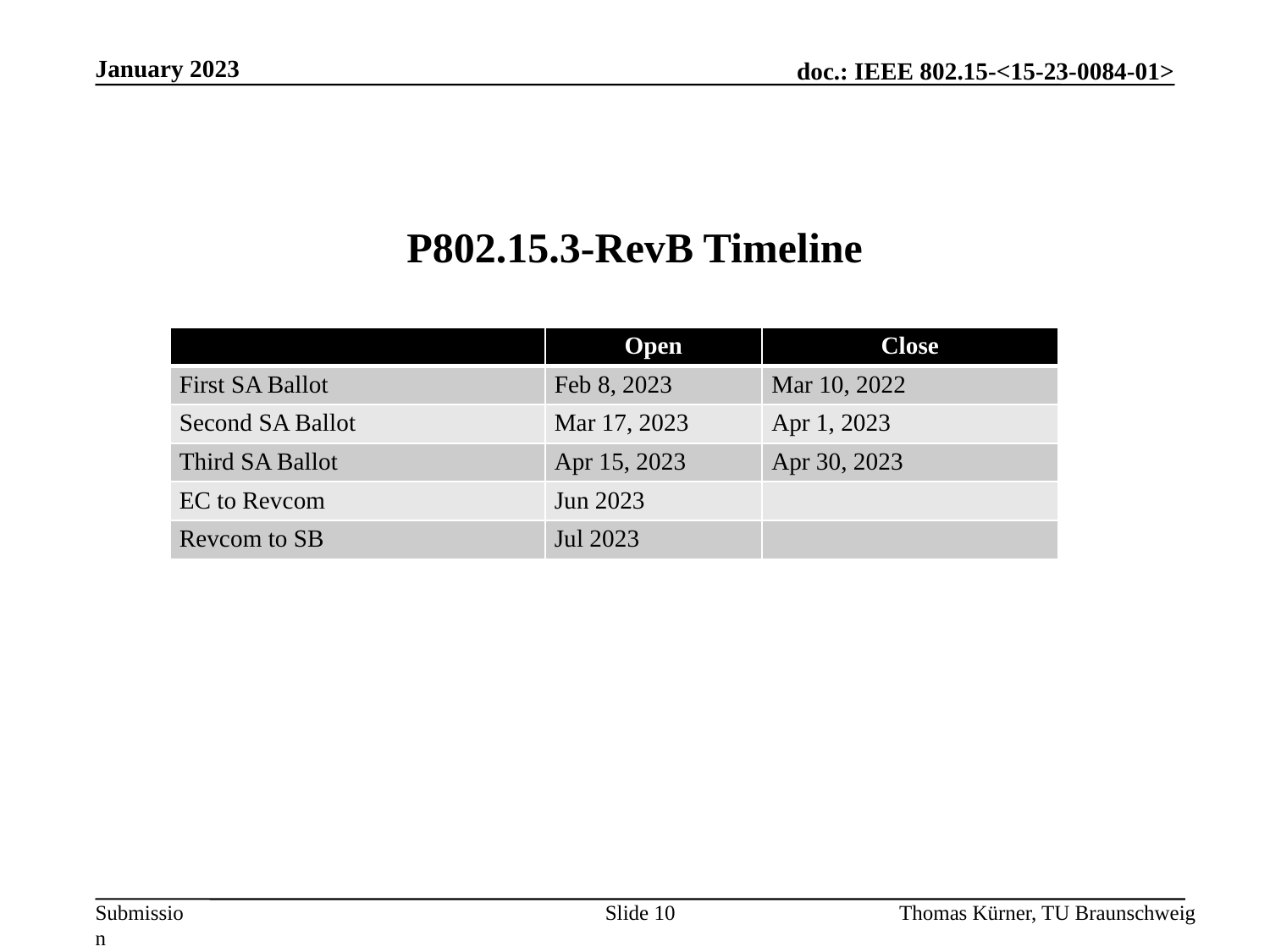

January 2023
P802.15.3-RevB Timeline
|  | Open | Close |
| --- | --- | --- |
| First SA Ballot | Feb 8, 2023 | Mar 10, 2022 |
| Second SA Ballot | Mar 17, 2023 | Apr 1, 2023 |
| Third SA Ballot | Apr 15, 2023 | Apr 30, 2023 |
| EC to Revcom | Jun 2023 |  |
| Revcom to SB | Jul 2023 |  |
Slide 10
Thomas Kürner, TU Braunschweig